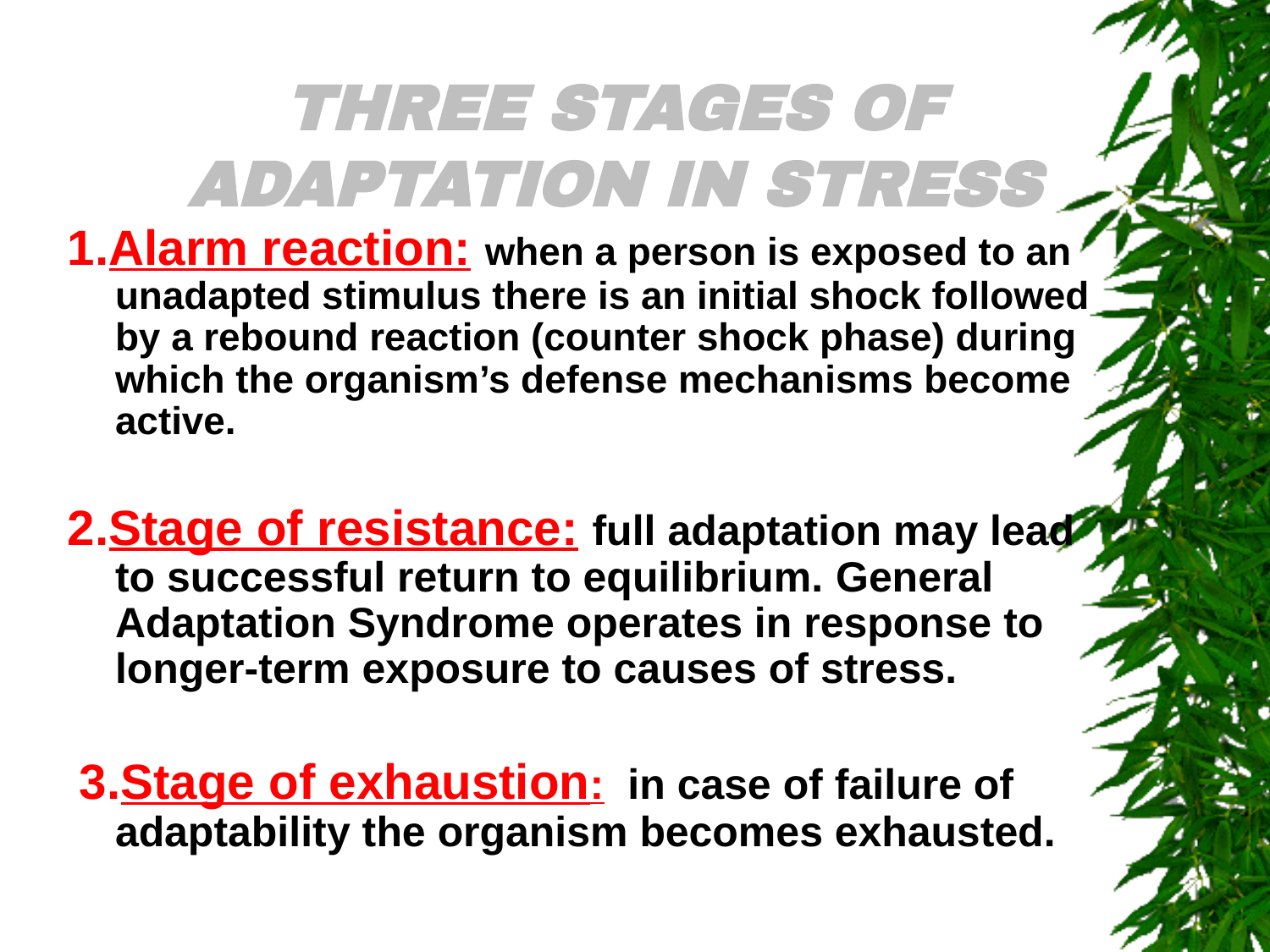

# THREE STAGES OF ADAPTATION IN STRESS
1.Alarm reaction: when a person is exposed to an unadapted stimulus there is an initial shock followed by a rebound reaction (counter shock phase) during which the organism’s defense mechanisms become active.

2.Stage of resistance: full adaptation may lead to successful return to equilibrium. General Adaptation Syndrome operates in response to longer-term exposure to causes of stress.

 3.Stage of exhaustion:  in case of failure of adaptability the organism becomes exhausted.